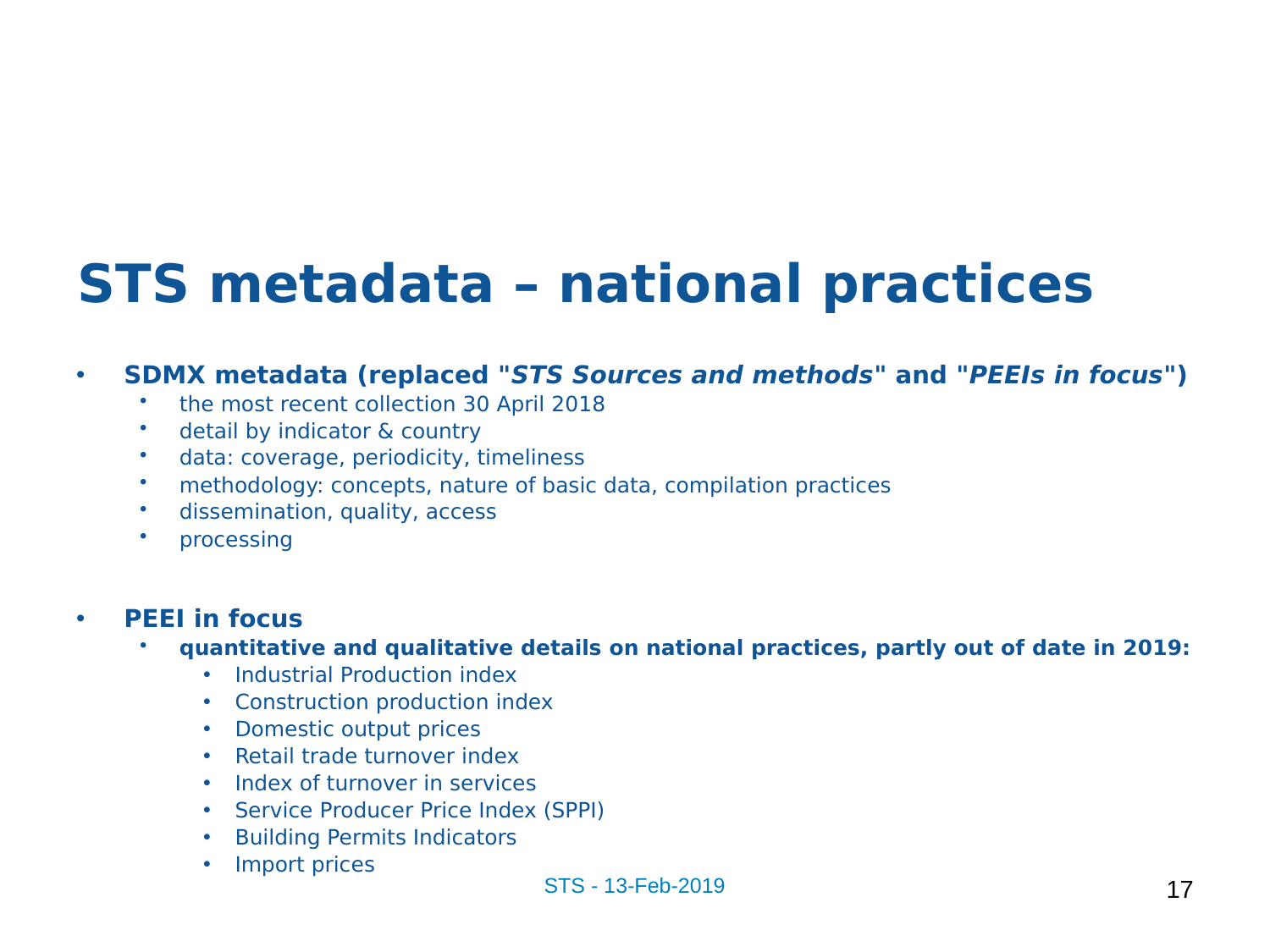

# STS metadata – national practices
SDMX metadata (replaced "STS Sources and methods" and "PEEIs in focus")
the most recent collection 30 April 2018
detail by indicator & country
data: coverage, periodicity, timeliness
methodology: concepts, nature of basic data, compilation practices
dissemination, quality, access
processing

PEEI in focus
quantitative and qualitative details on national practices, partly out of date in 2019:
Industrial Production index
Construction production index
Domestic output prices
Retail trade turnover index
Index of turnover in services
Service Producer Price Index (SPPI)
Building Permits Indicators
Import prices
STS - 13-Feb-2019
17